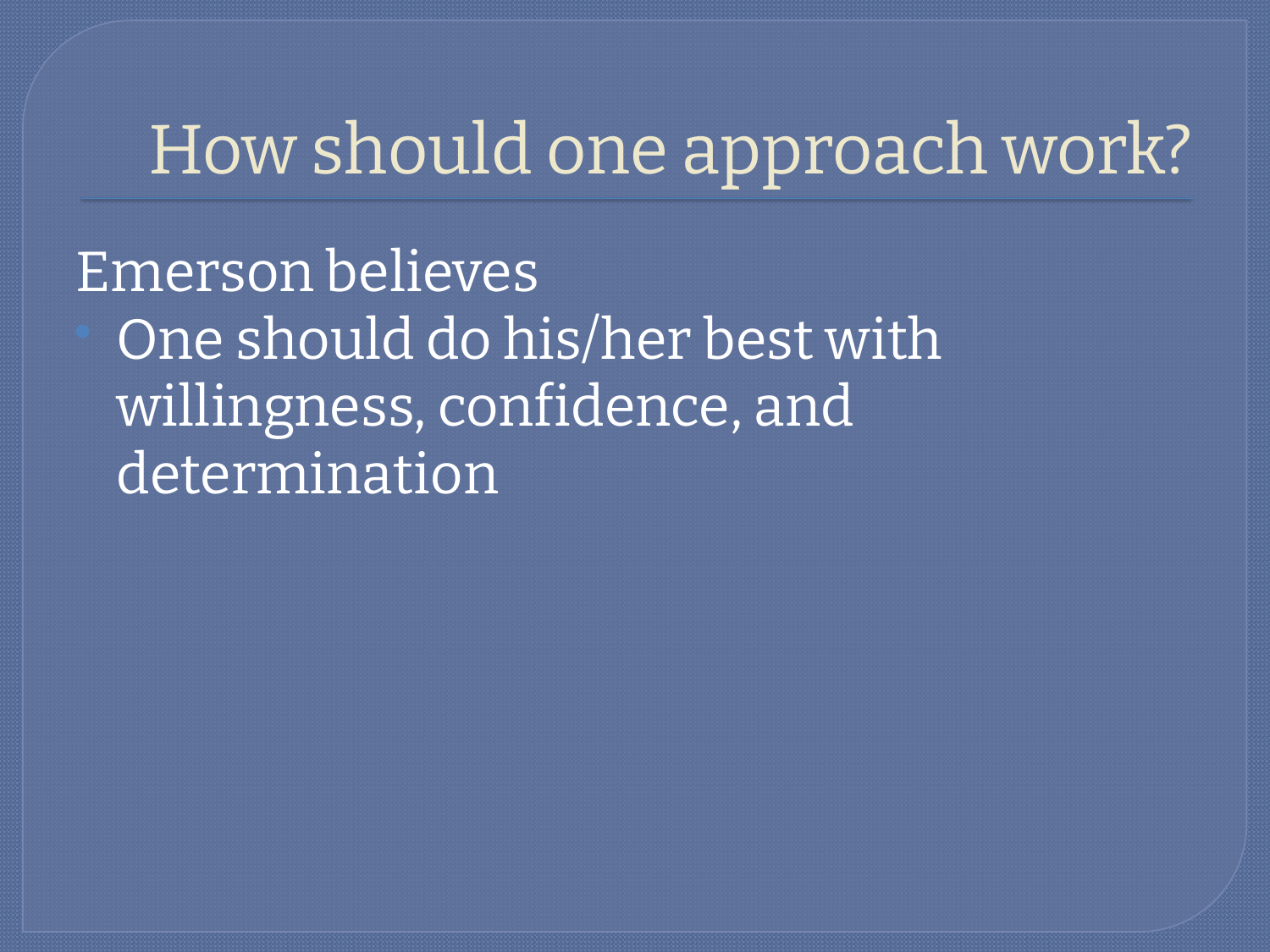

# How should one approach work?
Emerson believes
One should do his/her best with willingness, confidence, and determination